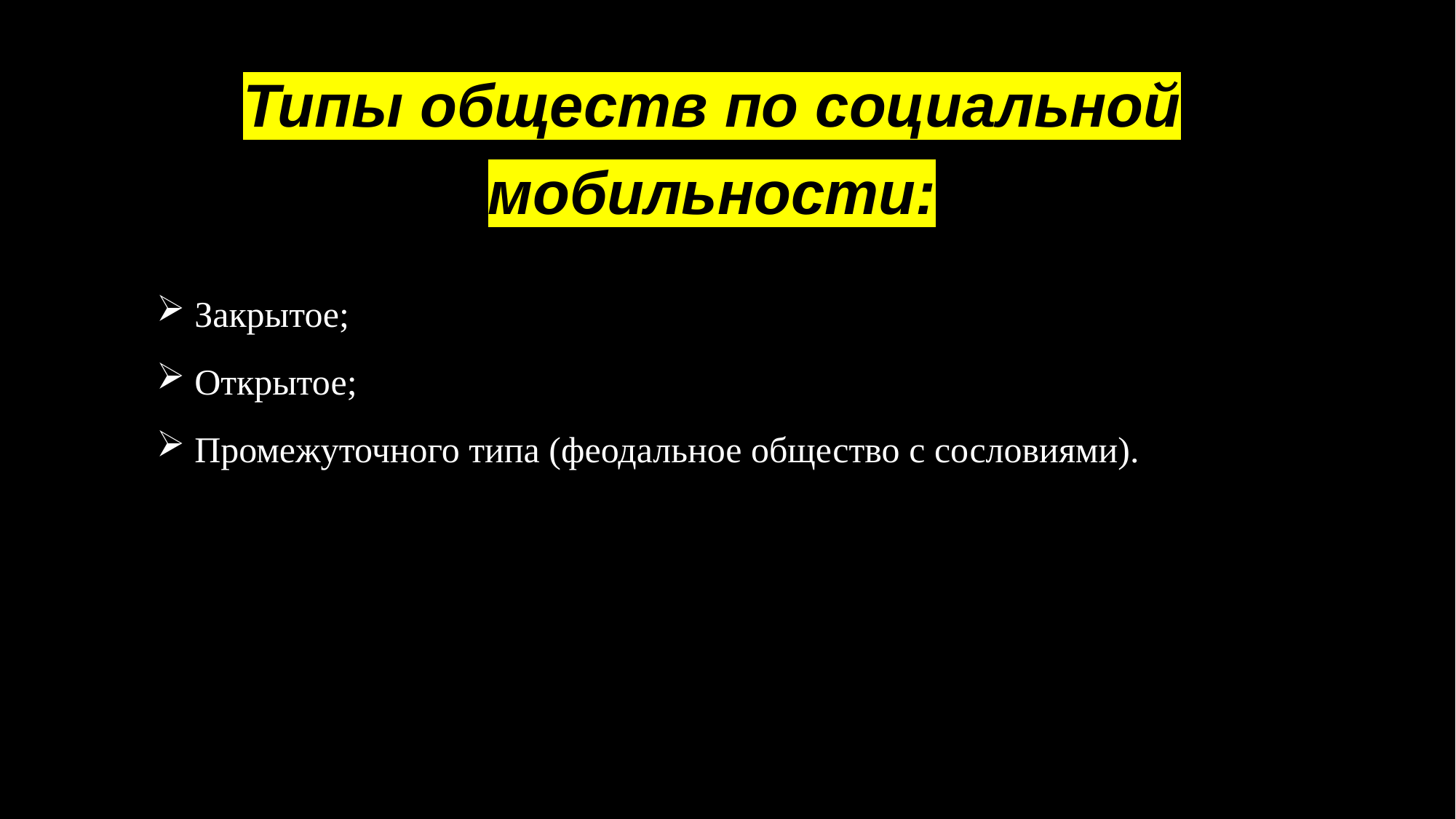

# Типы обществ по социальной мобильности:
 Закрытое;
 Открытое;
 Промежуточного типа (феодальное общество с сословиями).